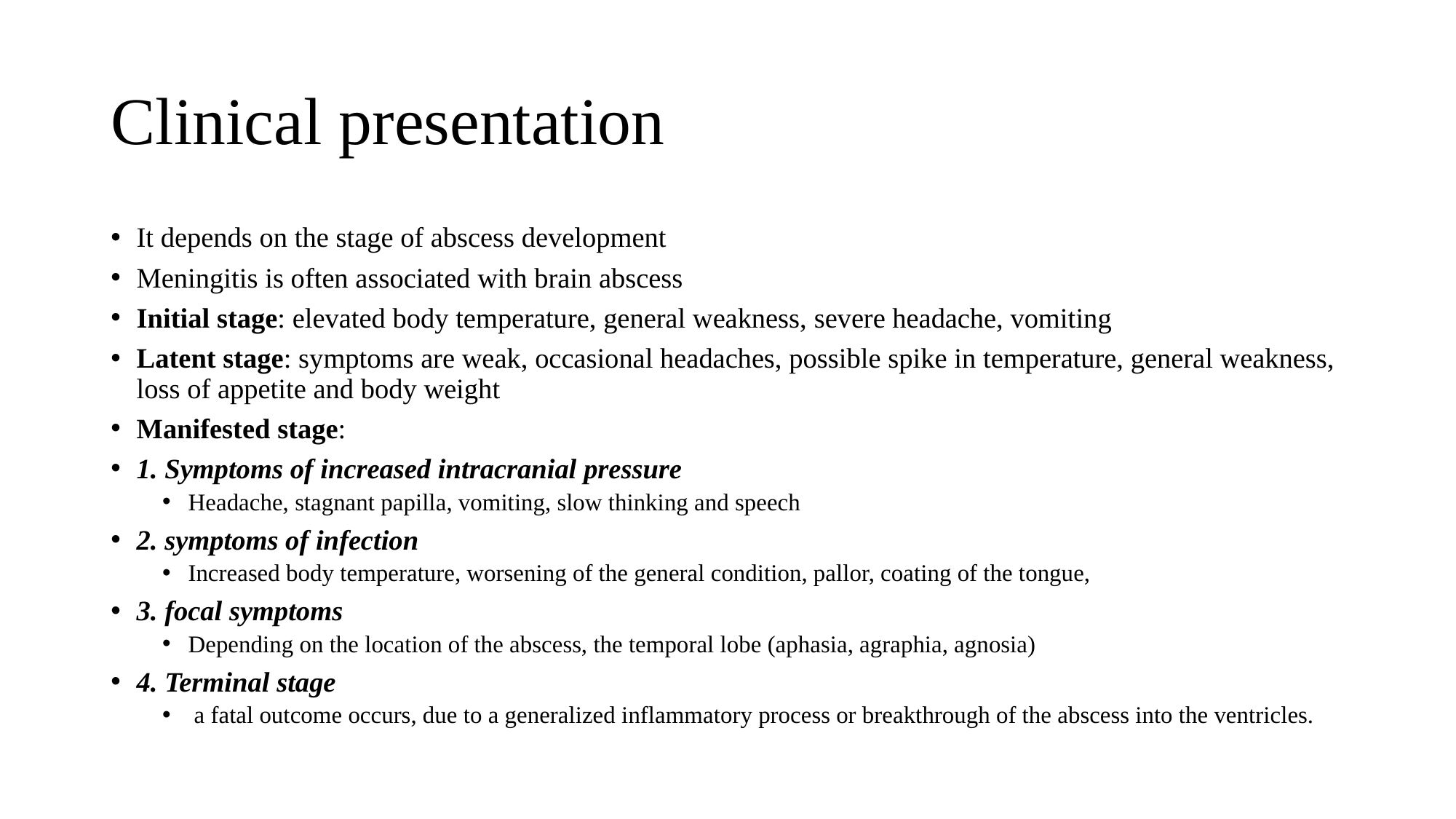

# Clinical presentation
It depends on the stage of abscess development
Meningitis is often associated with brain abscess
Initial stage: elevated body temperature, general weakness, severe headache, vomiting
Latent stage: symptoms are weak, occasional headaches, possible spike in temperature, general weakness, loss of appetite and body weight
Manifested stage:
1. Symptoms of increased intracranial pressure
Headache, stagnant papilla, vomiting, slow thinking and speech
2. symptoms of infection
Increased body temperature, worsening of the general condition, pallor, coating of the tongue,
3. focal symptoms
Depending on the location of the abscess, the temporal lobe (aphasia, agraphia, agnosia)
4. Terminal stage
 a fatal outcome occurs, due to a generalized inflammatory process or breakthrough of the abscess into the ventricles.